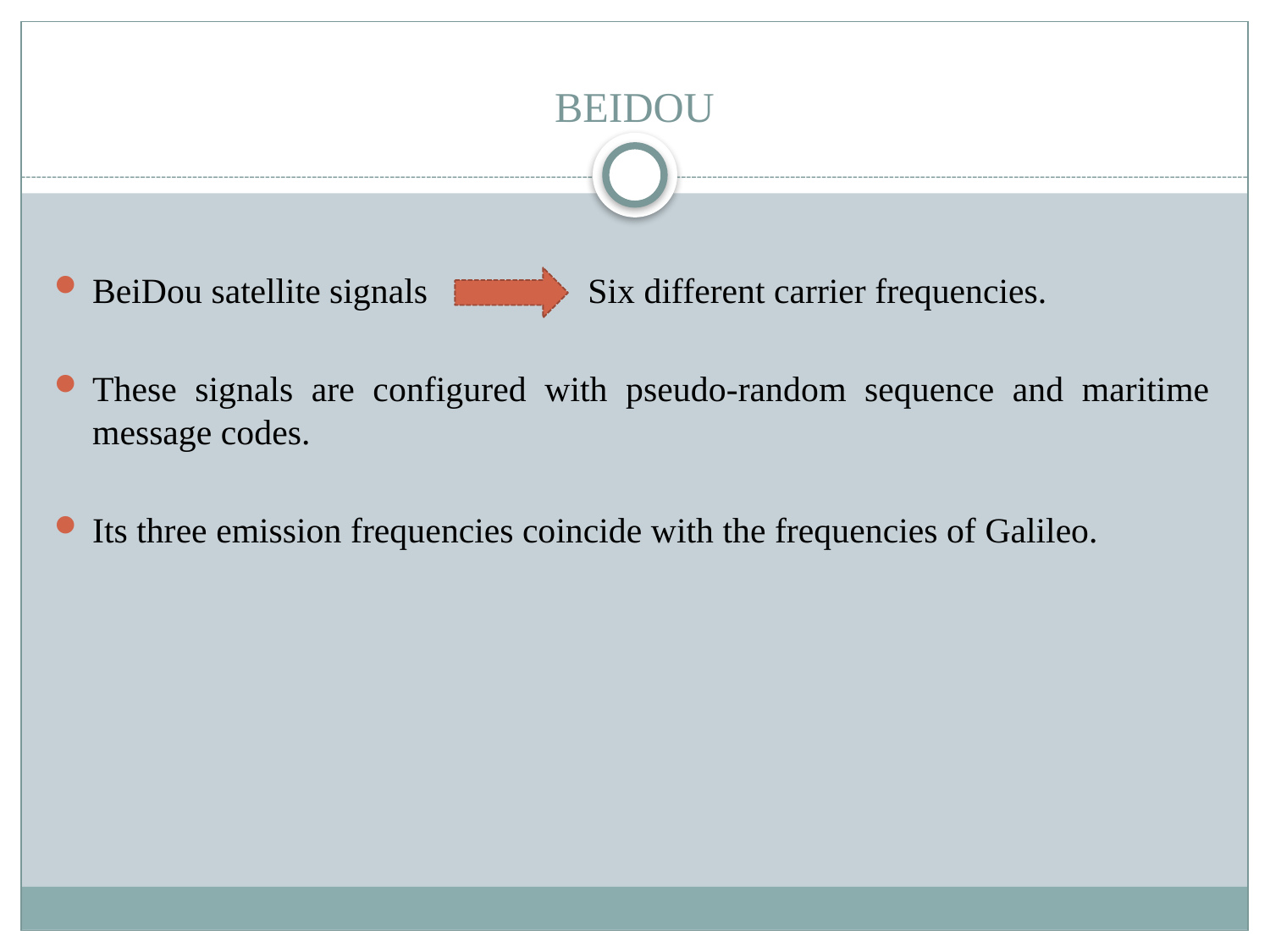

# BEIDOU

BeiDou satellite signals                  Six different carrier frequencies.

These signals are configured with pseudo-random sequence and maritime message codes.

Its three emission frequencies coincide with the frequencies of Galileo.